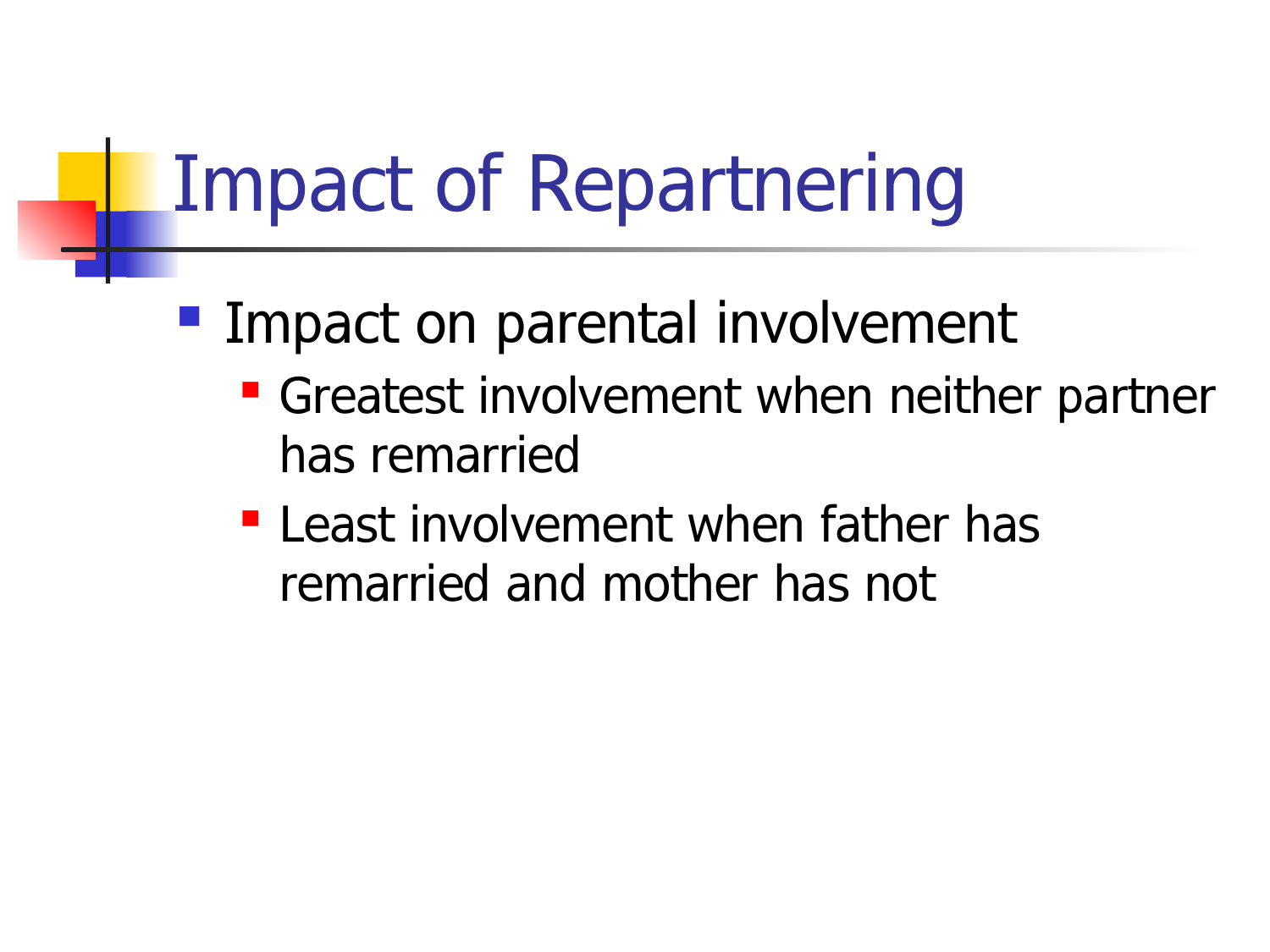

# Impact of Repartnering
Impact on parental involvement
Greatest involvement when neither partner has remarried
Least involvement when father has remarried and mother has not